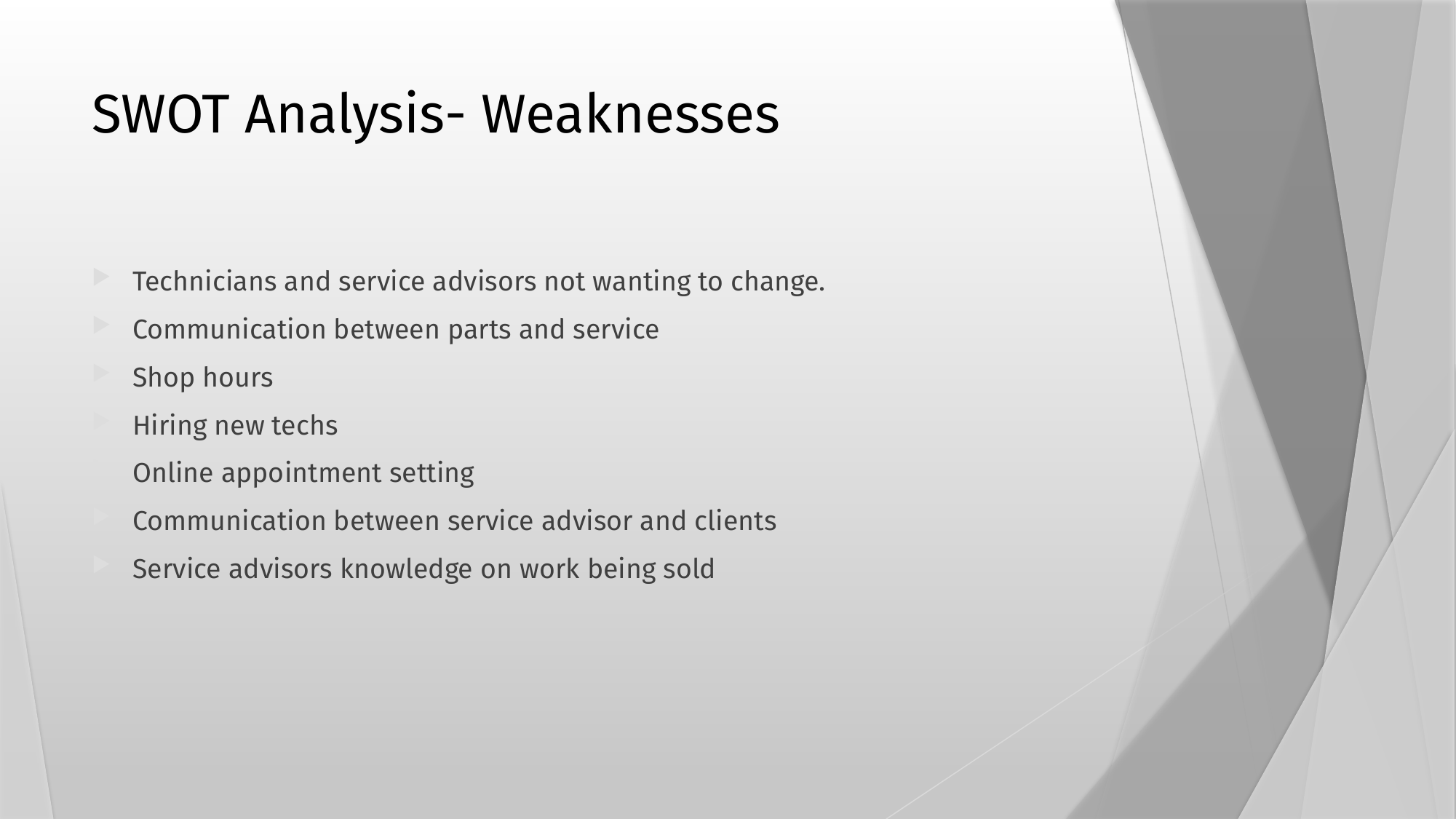

# SWOT Analysis- Weaknesses
Technicians and service advisors not wanting to change.
Communication between parts and service
Shop hours
Hiring new techs
Online appointment setting
Communication between service advisor and clients
Service advisors knowledge on work being sold